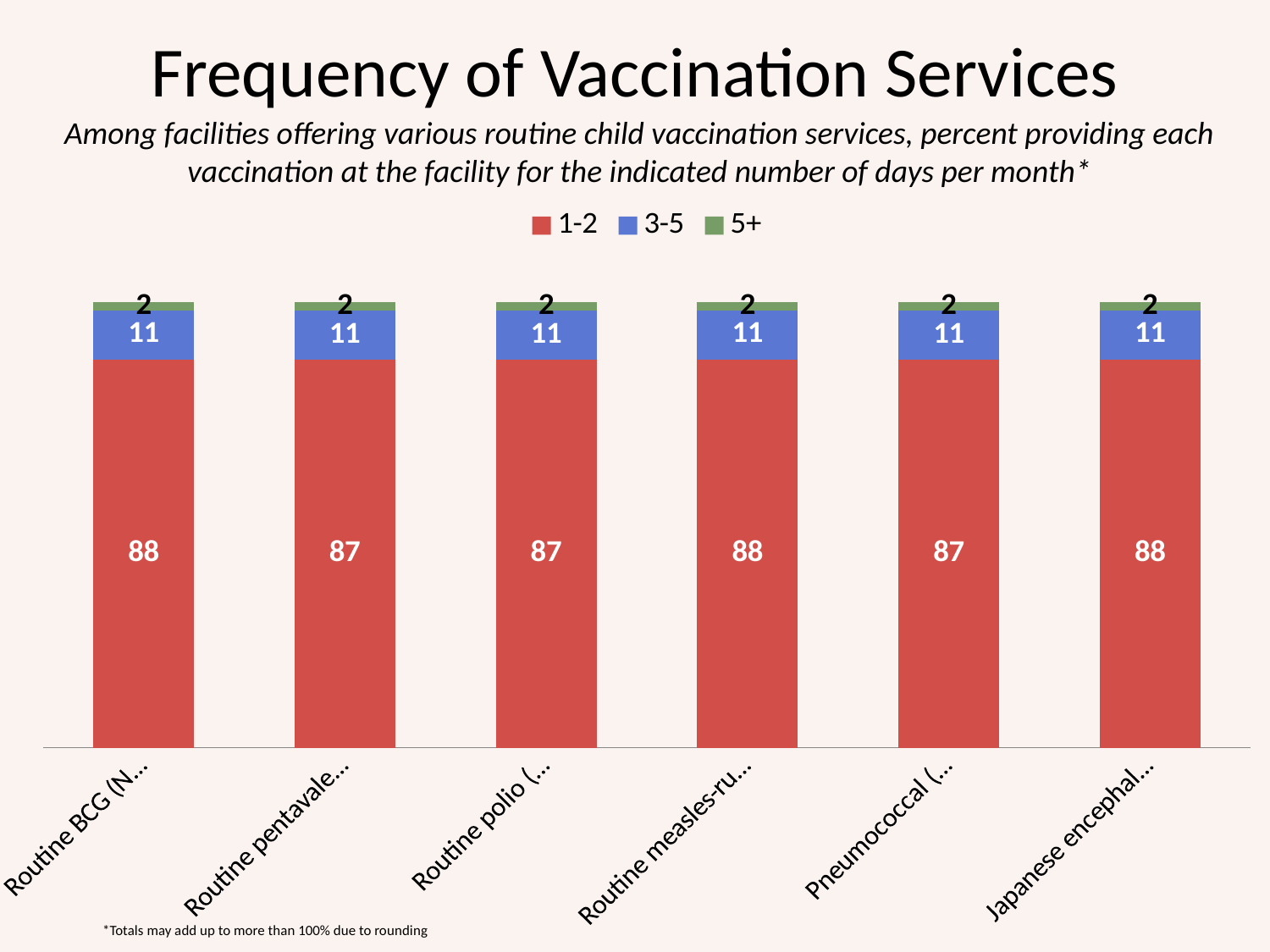

# Frequency of Vaccination Services
Among facilities offering various routine child vaccination services, percent providing each vaccination at the facility for the indicated number of days per month*

### Chart

| Category | 1-2 | 3-5 | 5+ |
|---|---|---|---|
| Routine BCG (N=1,363) | 88.0 | 11.0 | 2.0 |
| Routine pentavalent (N=1,364) | 87.0 | 11.0 | 2.0 |
| Routine polio (N=1,364) | 87.0 | 11.0 | 2.0 |
| Routine measles-rubella (N=1,364) | 88.0 | 11.0 | 2.0 |
| Pneumococcal (N=1,364) | 87.0 | 11.0 | 2.0 |
| Japanese encephalitis (N=1,364) | 88.0 | 11.0 | 2.0 |
*Totals may add up to more than 100% due to rounding